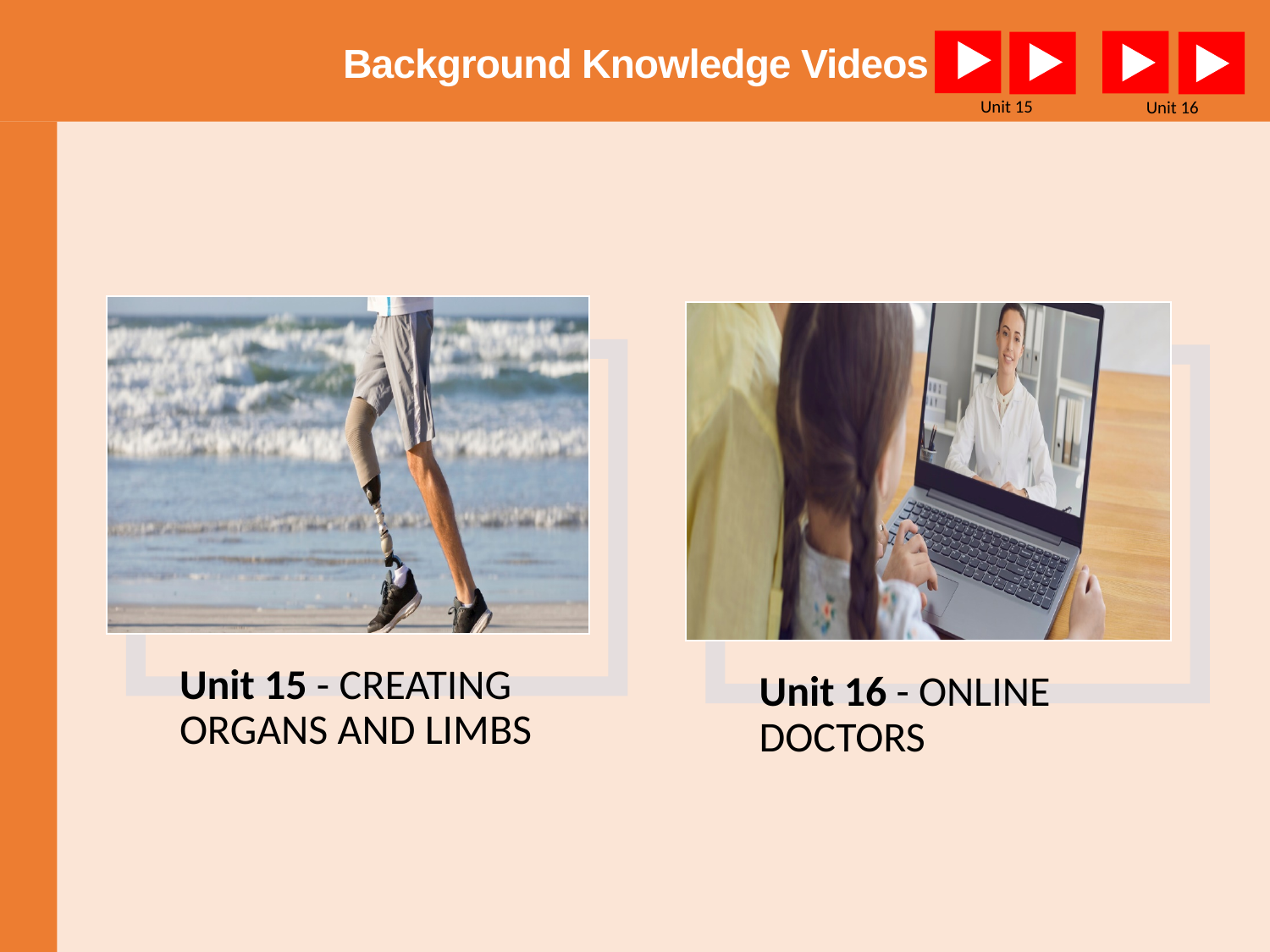

Unit 15
Unit 16
Background Knowledge Videos

Unit 15 - CREATING ORGANS AND LIMBS

Unit 16 - ONLINE DOCTORS